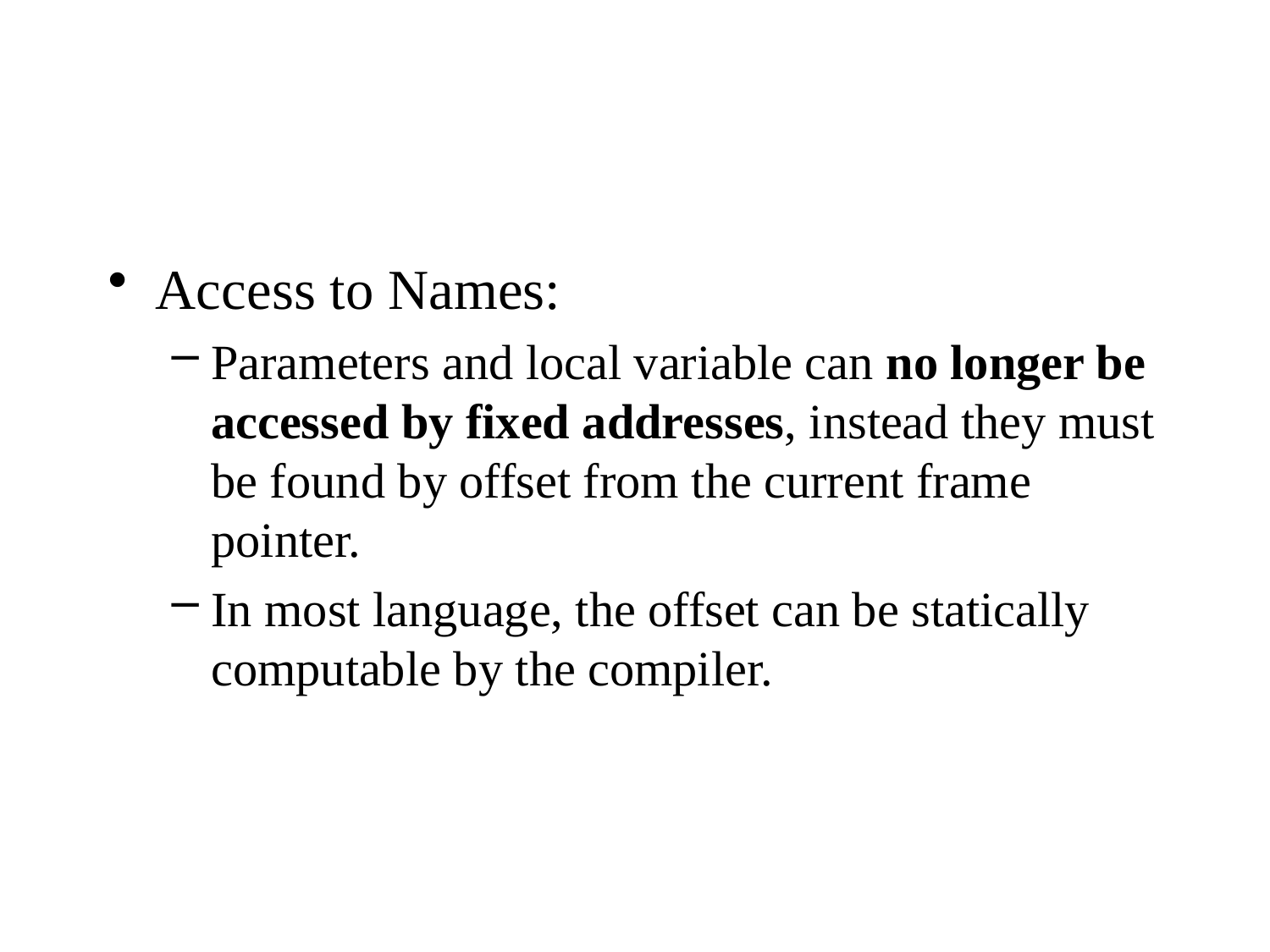

Access to Names:
Parameters and local variable can no longer be accessed by fixed addresses, instead they must be found by offset from the current frame pointer.
In most language, the offset can be statically computable by the compiler.